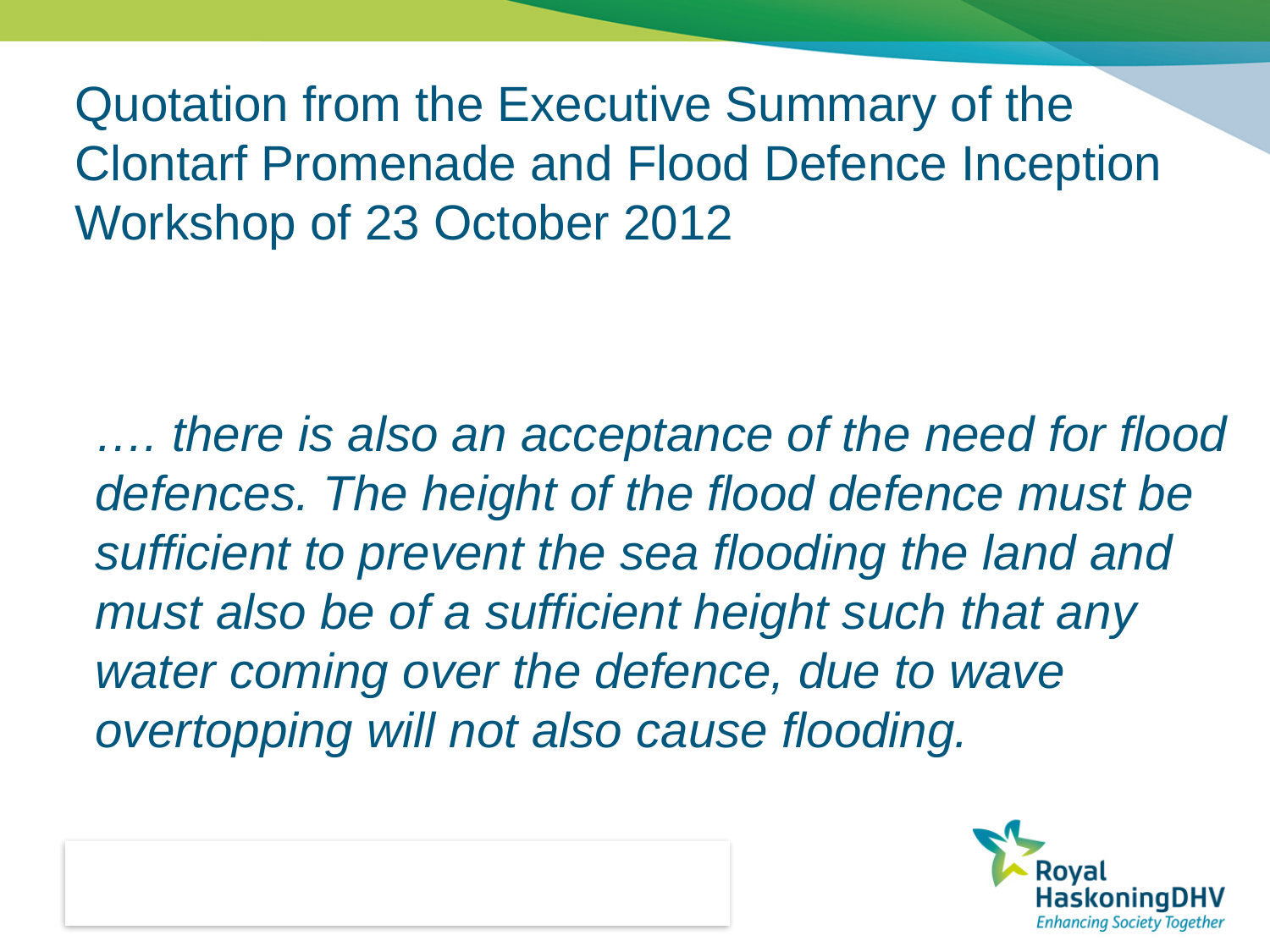

# Quotation from the Executive Summary of the Clontarf Promenade and Flood Defence Inception Workshop of 23 October 2012
…. there is also an acceptance of the need for flood defences. The height of the flood defence must be sufficient to prevent the sea flooding the land and must also be of a sufficient height such that any water coming over the defence, due to wave overtopping will not also cause flooding.